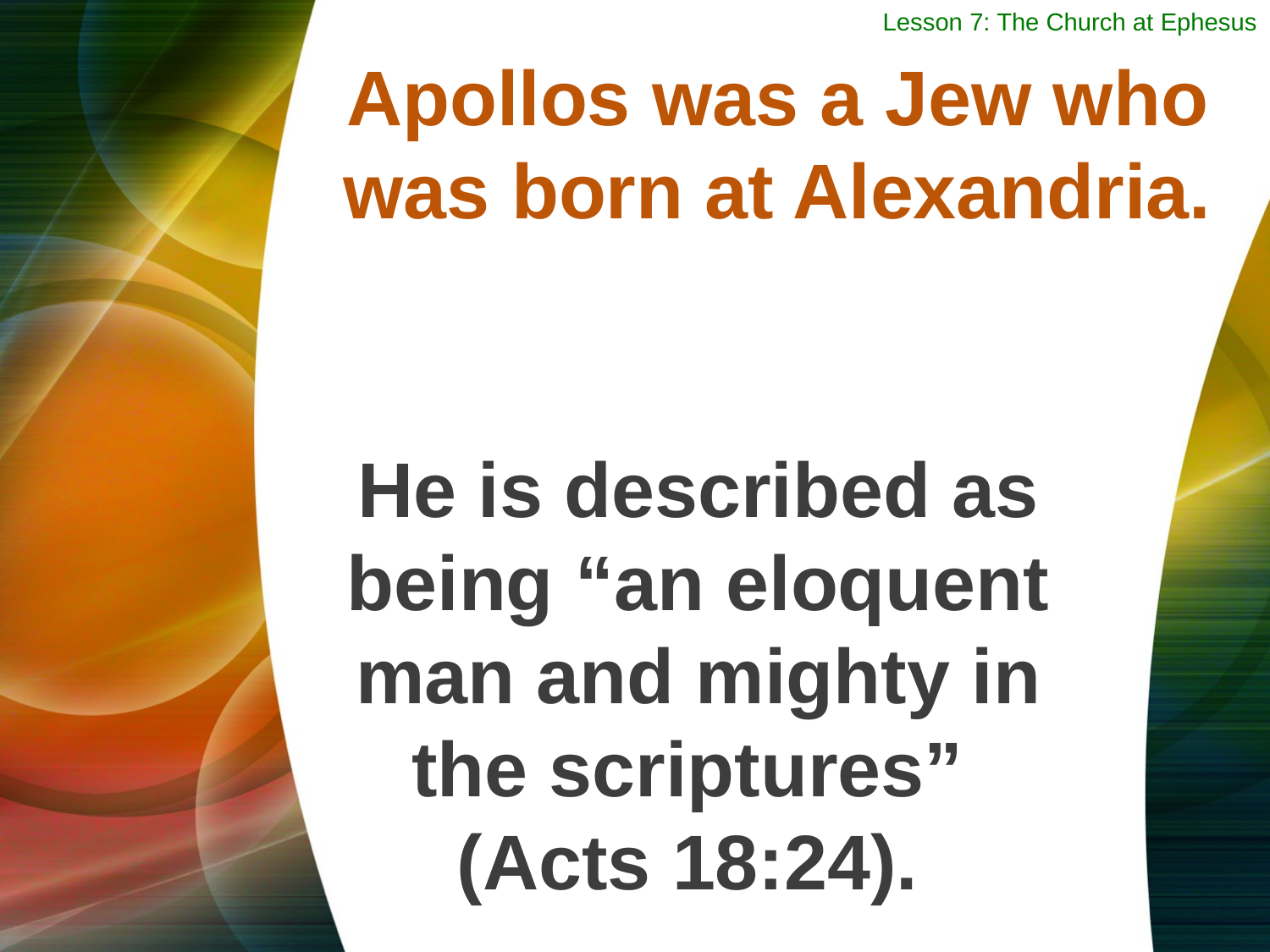

Lesson 7: The Church at Ephesus
Apollos was a Jew who was born at Alexandria.
He is described as being “an eloquent man and mighty in the scriptures”
(Acts 18:24).